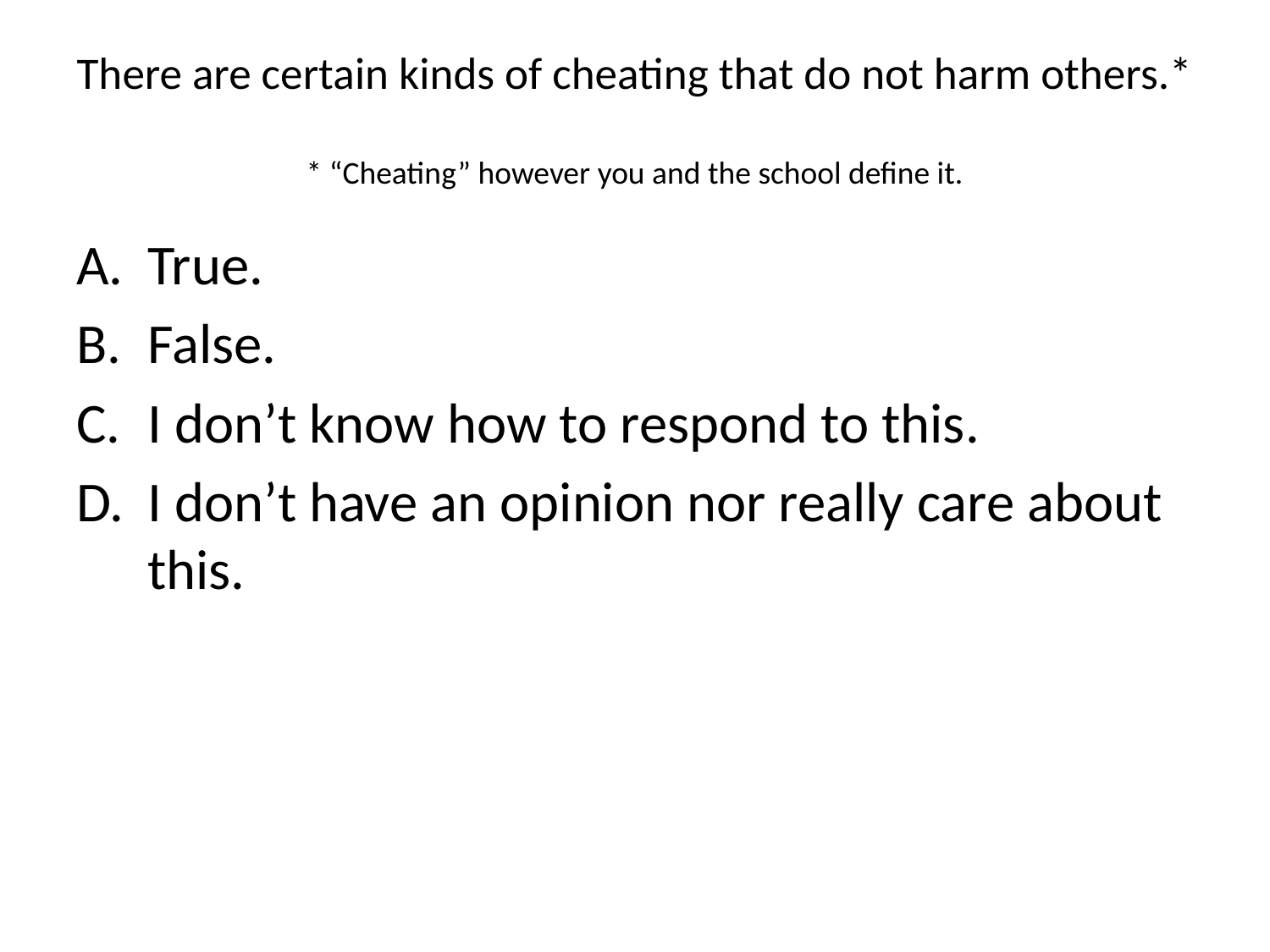

# There are certain kinds of cheating that do not harm others.* * “Cheating” however you and the school define it.
True.
False.
I don’t know how to respond to this.
I don’t have an opinion nor really care about this.